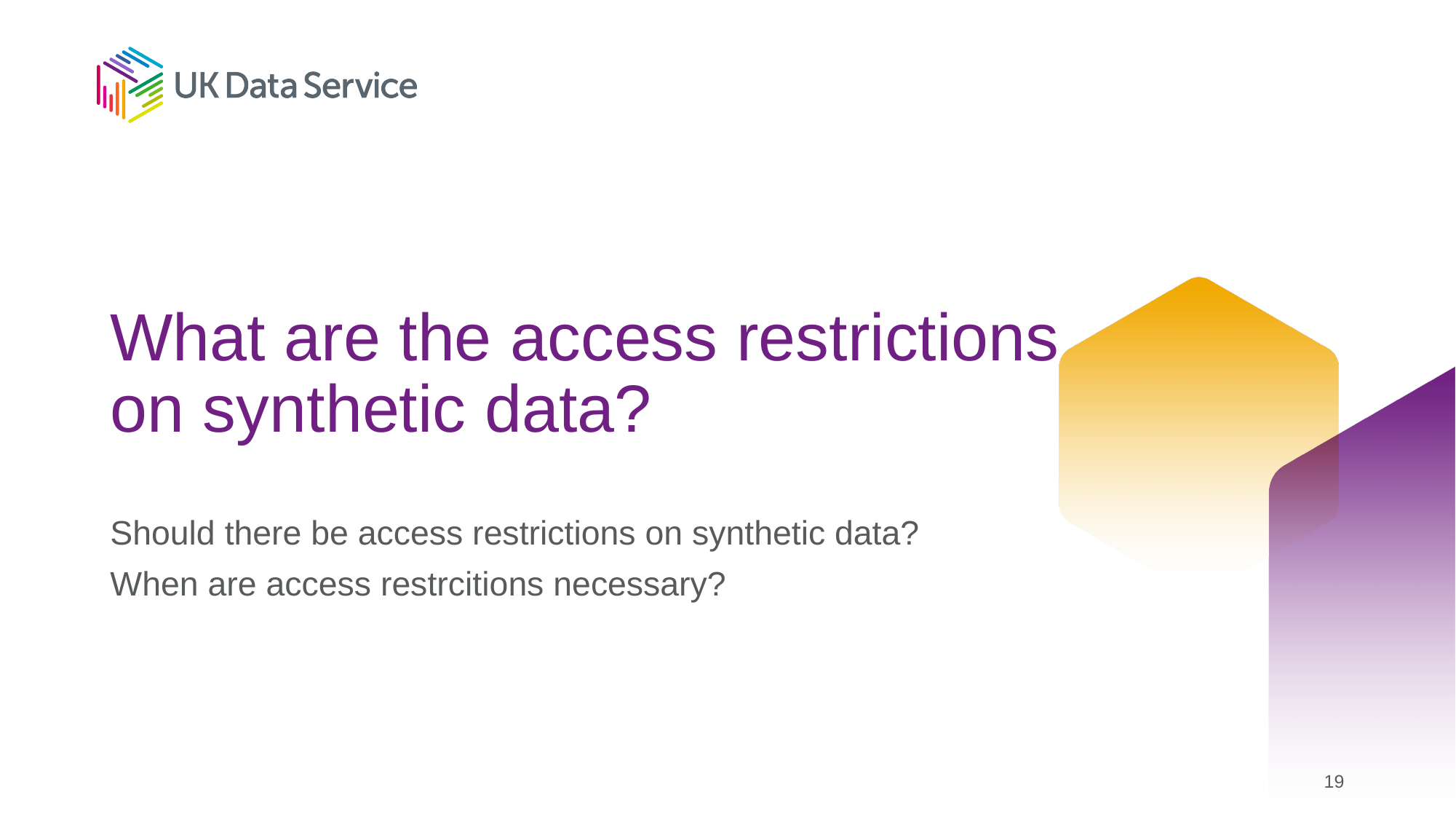

# What are the access restrictions on synthetic data?

Should there be access restrictions on synthetic data?
When are access restrcitions necessary?
19